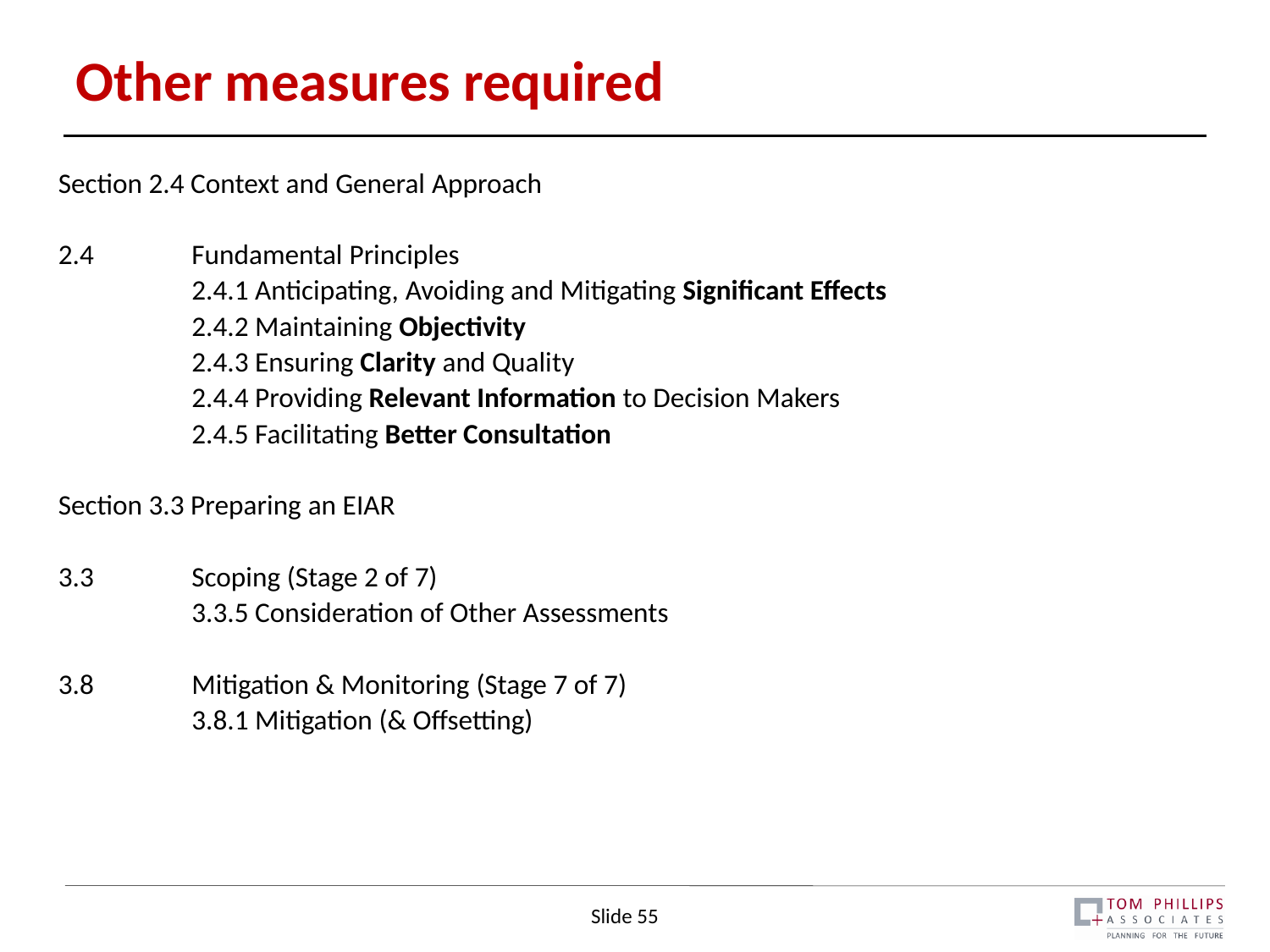

# Other measures required
Section 2.4 Context and General Approach

2.4 	 Fundamental Principles
	 2.4.1 Anticipating, Avoiding and Mitigating Significant Effects
	 2.4.2 Maintaining Objectivity
	 2.4.3 Ensuring Clarity and Quality
	 2.4.4 Providing Relevant Information to Decision Makers
	 2.4.5 Facilitating Better Consultation

Section 3.3 Preparing an EIAR

3.3	 Scoping (Stage 2 of 7)
	 3.3.5 Consideration of Other Assessments

3.8	 Mitigation & Monitoring (Stage 7 of 7)
	 3.8.1 Mitigation (& Offsetting)